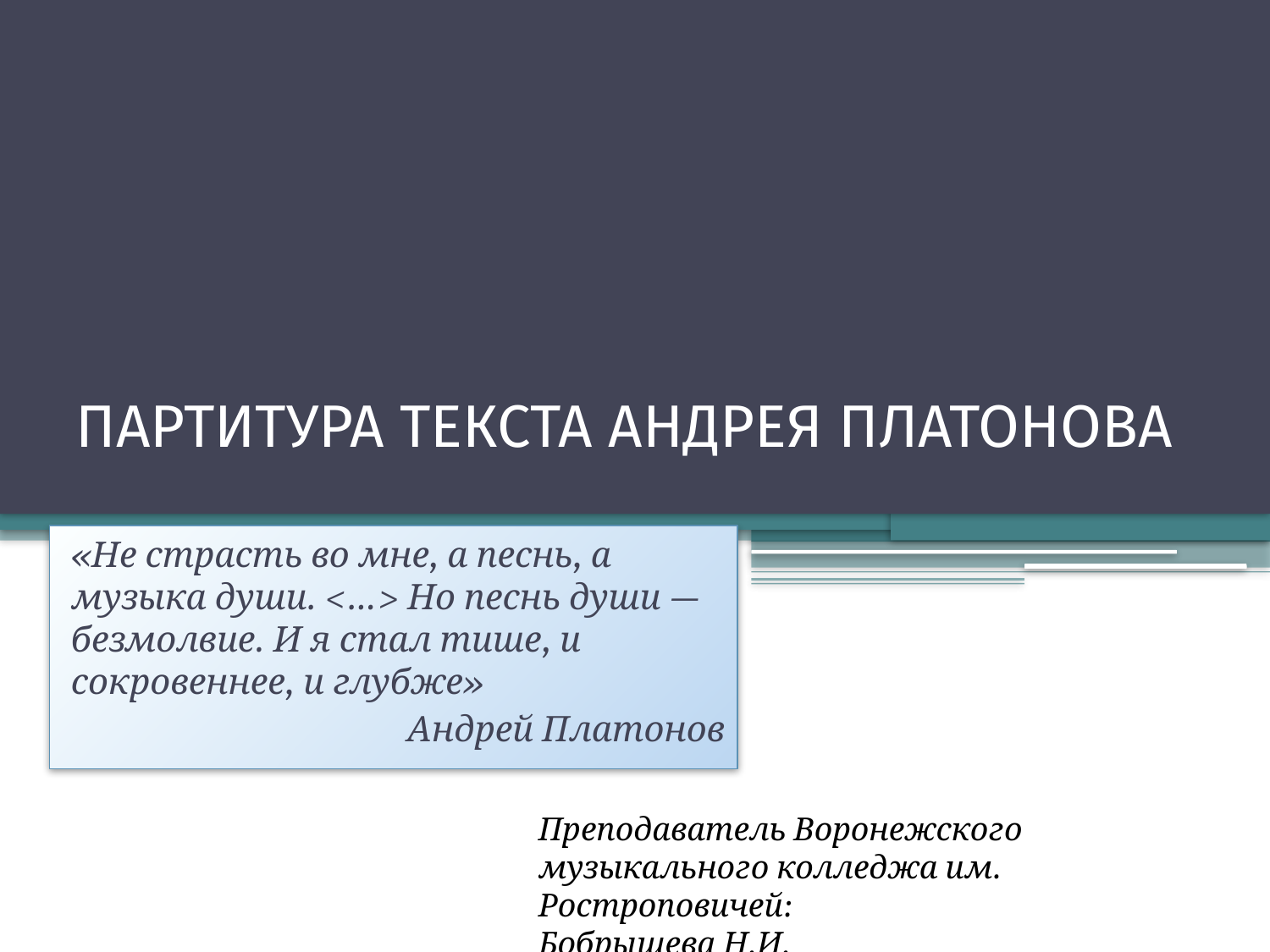

# ПАРТИТУРА ТЕКСТА АНДРЕЯ ПЛАТОНОВА
«Не страсть во мне, а песнь, а музыка души. <...> Но песнь души — безмолвие. И я стал тише, и сокровеннее, и глубже»
Андрей Платонов
Преподаватель Воронежского
музыкального колледжа им. Ростроповичей:
Бобрышева Н.И.